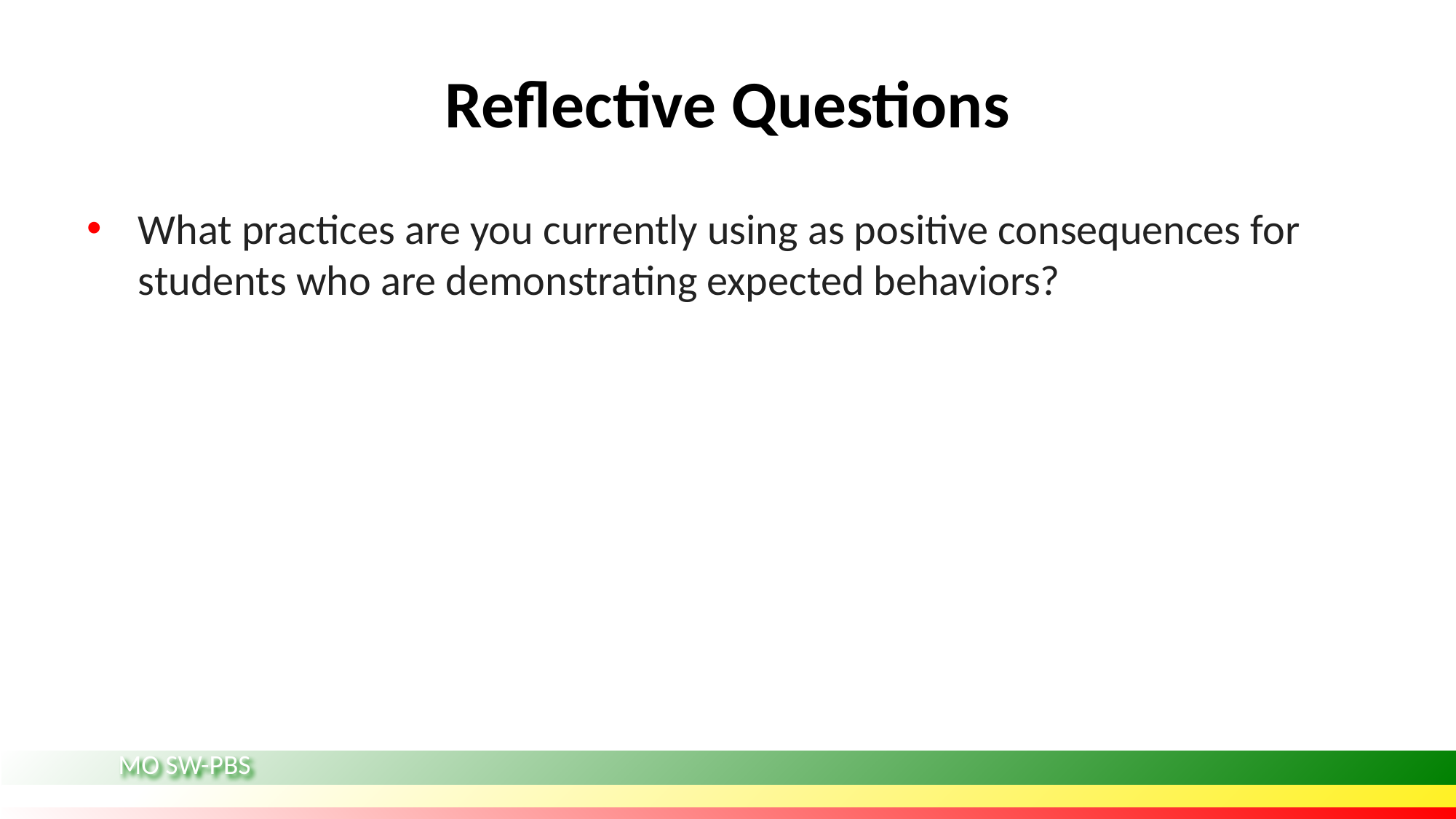

# Reflective Questions
What practices are you currently using as positive consequences for students who are demonstrating expected behaviors?